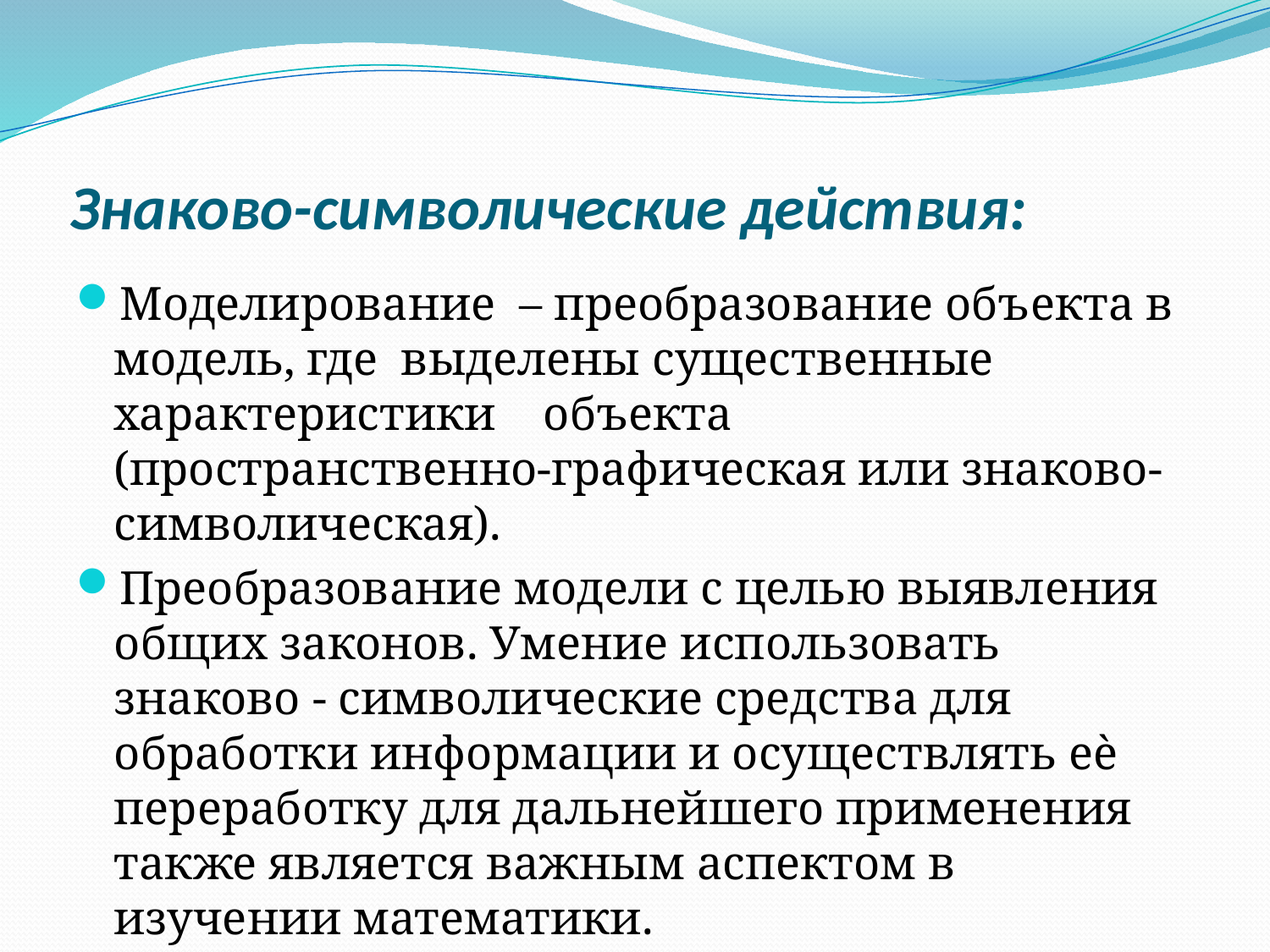

# Знаково-символические действия:
Моделирование  – преобразование объекта в  модель, где  выделены существенные    характеристики    объекта    (пространственно-графическая или знаково-символическая).
Преобразование модели с целью выявления общих законов. Умение использовать знаково - символические средства для обработки информации и осуществлять еѐ переработку для дальнейшего применения также является важным аспектом в изучении математики.